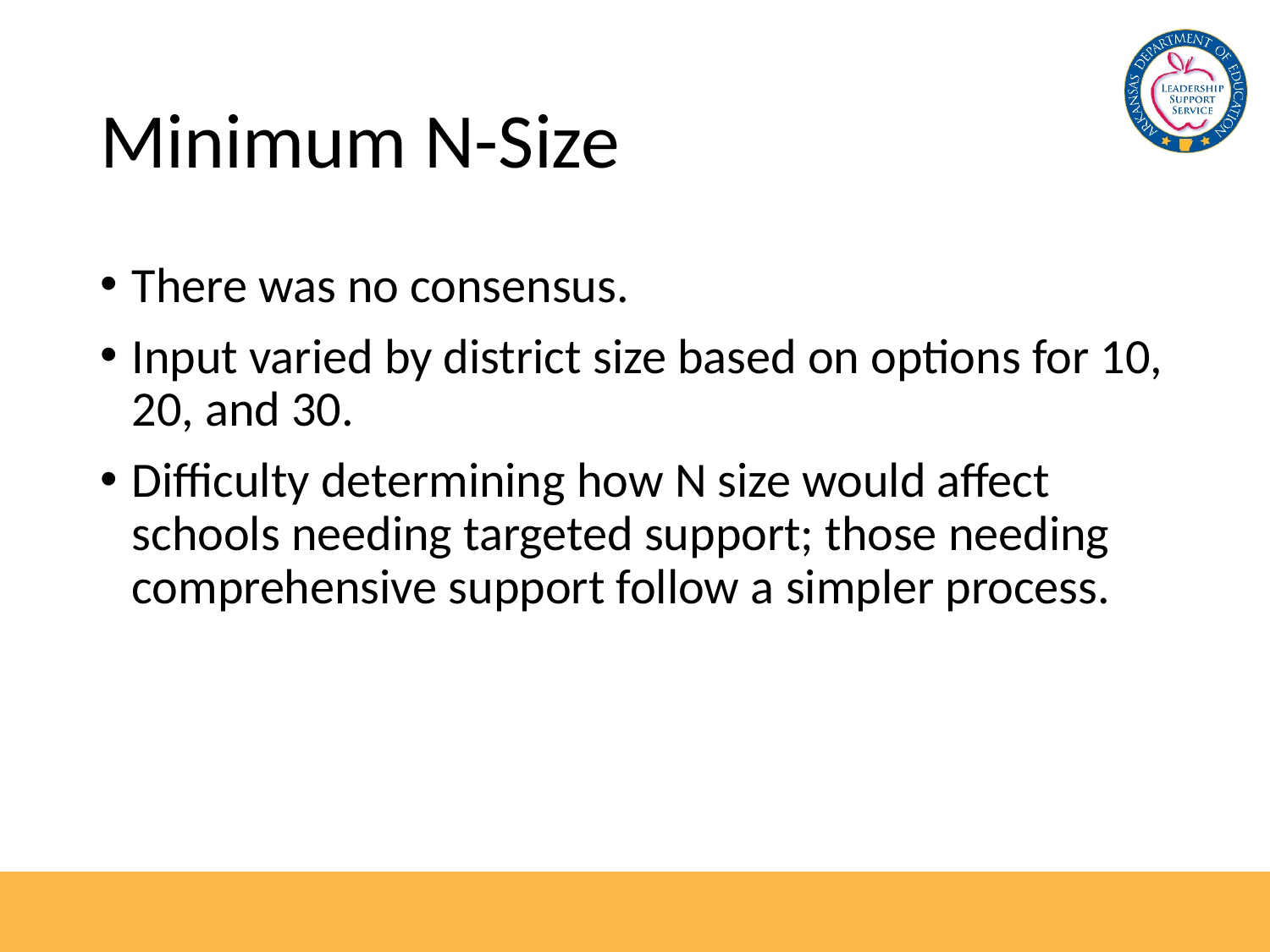

# Minimum N-Size
There was no consensus.
Input varied by district size based on options for 10, 20, and 30.
Difficulty determining how N size would affect schools needing targeted support; those needing comprehensive support follow a simpler process.